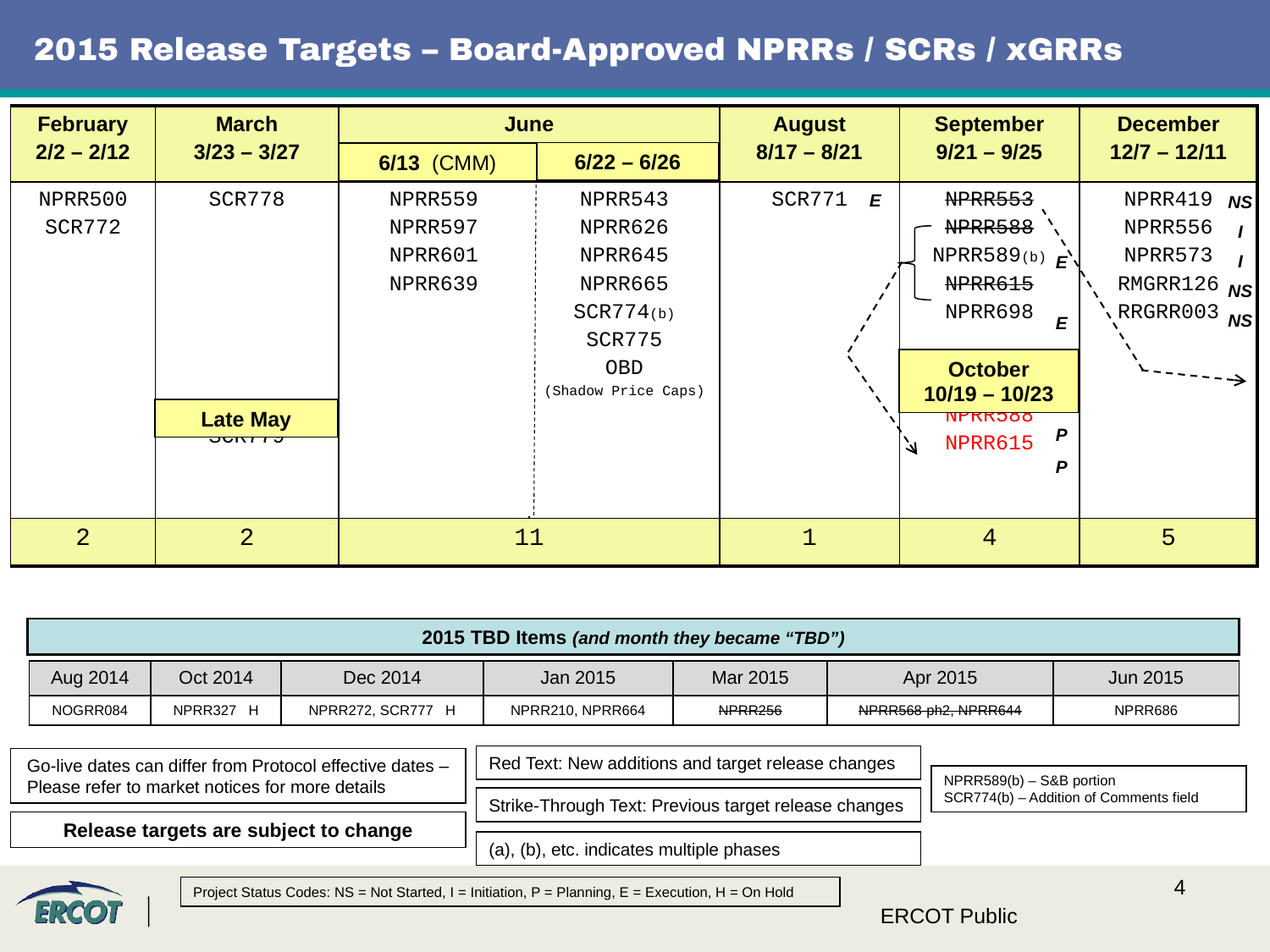

# 2015 Release Targets – Board-Approved NPRRs / SCRs / xGRRs
| February 2/2 – 2/12 | March 3/23 – 3/27 | June |  | August 8/17 – 8/21 | September 9/21 – 9/25 | December 12/7 – 12/11 |
| --- | --- | --- | --- | --- | --- | --- |
| NPRR500 SCR772 | SCR778 SCR779 | NPRR559 NPRR597 NPRR601 NPRR639 | NPRR543 NPRR626 NPRR645 NPRR665 SCR774(b) SCR775 OBD (Shadow Price Caps) | SCR771 | NPRR553 NPRR588 NPRR589(b) NPRR615 NPRR698 NPRR588 NPRR615 | NPRR419 NPRR556 NPRR573 RMGRR126 RRGRR003 |
| 2 | 2 | 11 |  | 1 | 4 | 5 |
6/22 – 6/26
6/13  (CMM)

E

NS

I

I

NS

NS

E

E

P

P

October
10/19 – 10/23
Late May
2015 TBD Items (and month they became “TBD”)
| Aug 2014 | Oct 2014 | Dec 2014 | Jan 2015 | Mar 2015 | Apr 2015 | Jun 2015 |
| --- | --- | --- | --- | --- | --- | --- |
| NOGRR084 | NPRR327 H | NPRR272, SCR777 H | NPRR210, NPRR664 | NPRR256 | NPRR568-ph2, NPRR644 | NPRR686 |
Red Text: New additions and target release changes
Go-live dates can differ from Protocol effective dates – Please refer to market notices for more details
NPRR589(b) – S&B portion
SCR774(b) – Addition of Comments field
Strike-Through Text: Previous target release changes
Release targets are subject to change
(a), (b), etc. indicates multiple phases
Project Status Codes: NS = Not Started, I = Initiation, P = Planning, E = Execution, H = On Hold
ERCOT Public